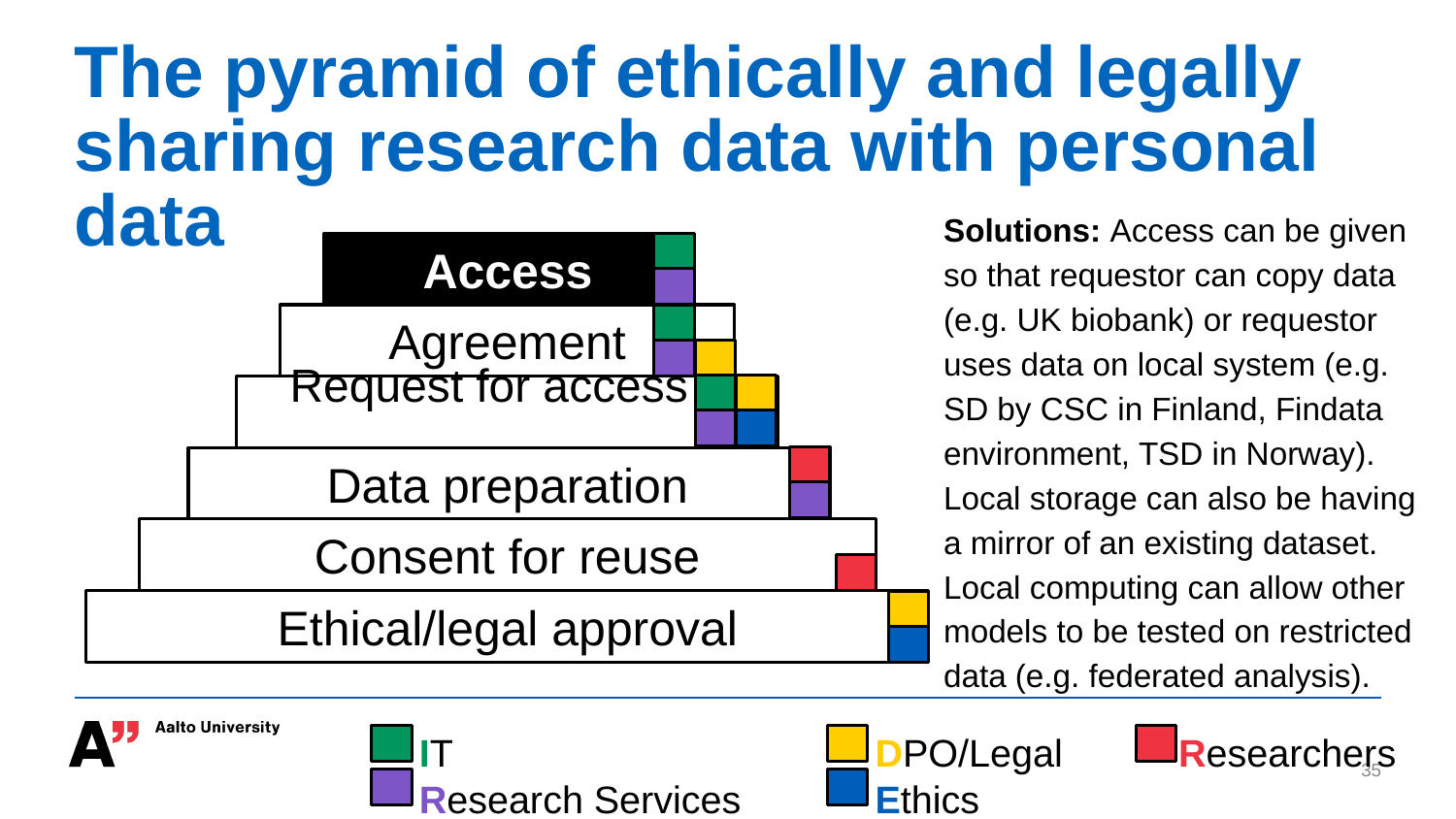

# The pyramid of ethically and legally sharing research data with personal data
Solutions: Access can be given so that requestor can copy data (e.g. UK biobank) or requestor uses data on local system (e.g. SD by CSC in Finland, Findata environment, TSD in Norway). Local storage can also be having a mirror of an existing dataset. Local computing can allow other models to be tested on restricted data (e.g. federated analysis).
Access
Agreement
   Request for access
Data preparation
Consent for reuse
Ethical/legal approval

IT
Research Services
DPO/Legal
Ethics
Researchers

35